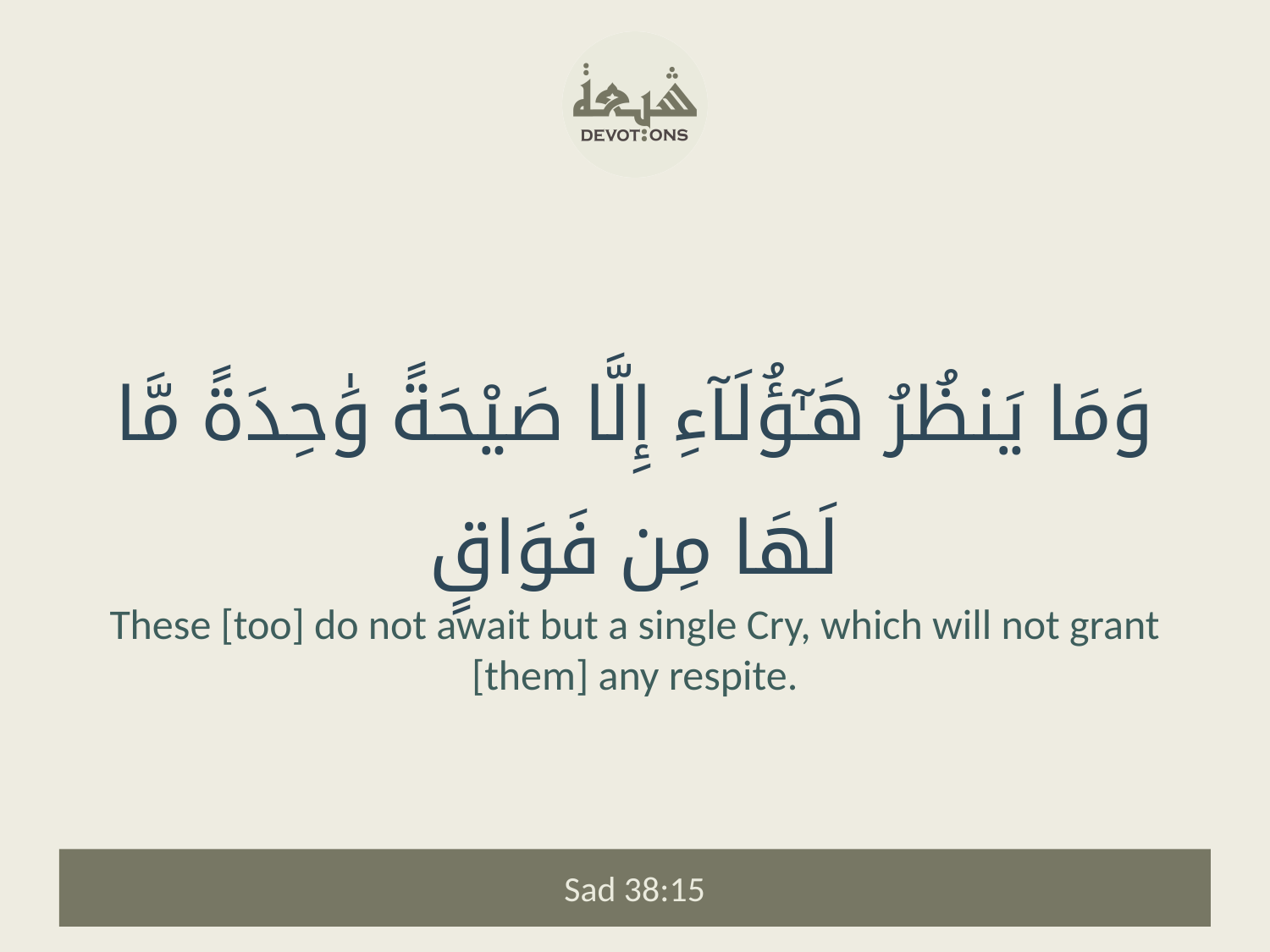

وَمَا يَنظُرُ هَـٰٓؤُلَآءِ إِلَّا صَيْحَةً وَٰحِدَةً مَّا لَهَا مِن فَوَاقٍ
These [too] do not await but a single Cry, which will not grant [them] any respite.
Sad 38:15